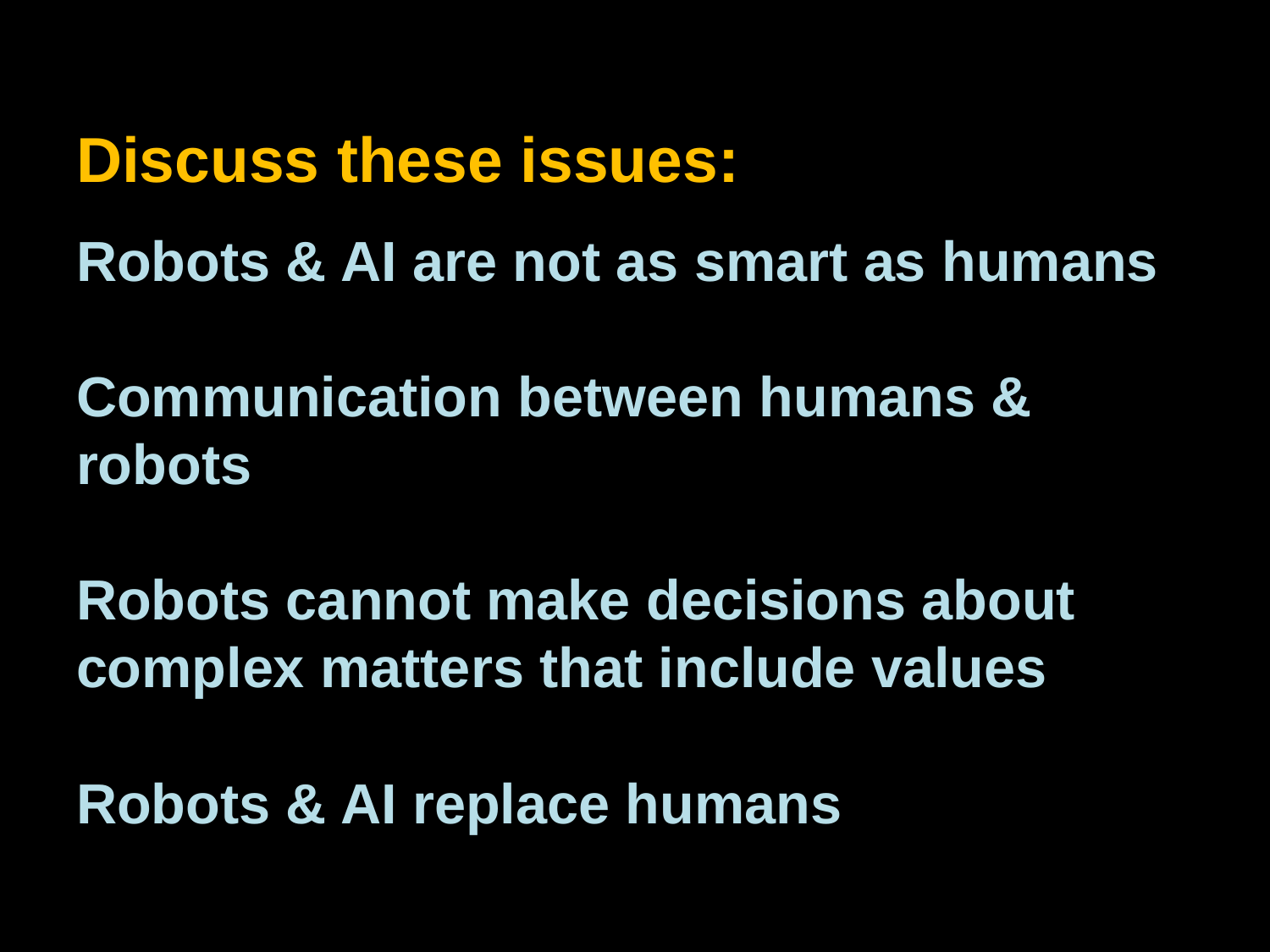

# Discuss these issues: Robots & AI are not as smart as humans Communication between humans & robots Robots cannot make decisions about complex matters that include values Robots & AI replace humans